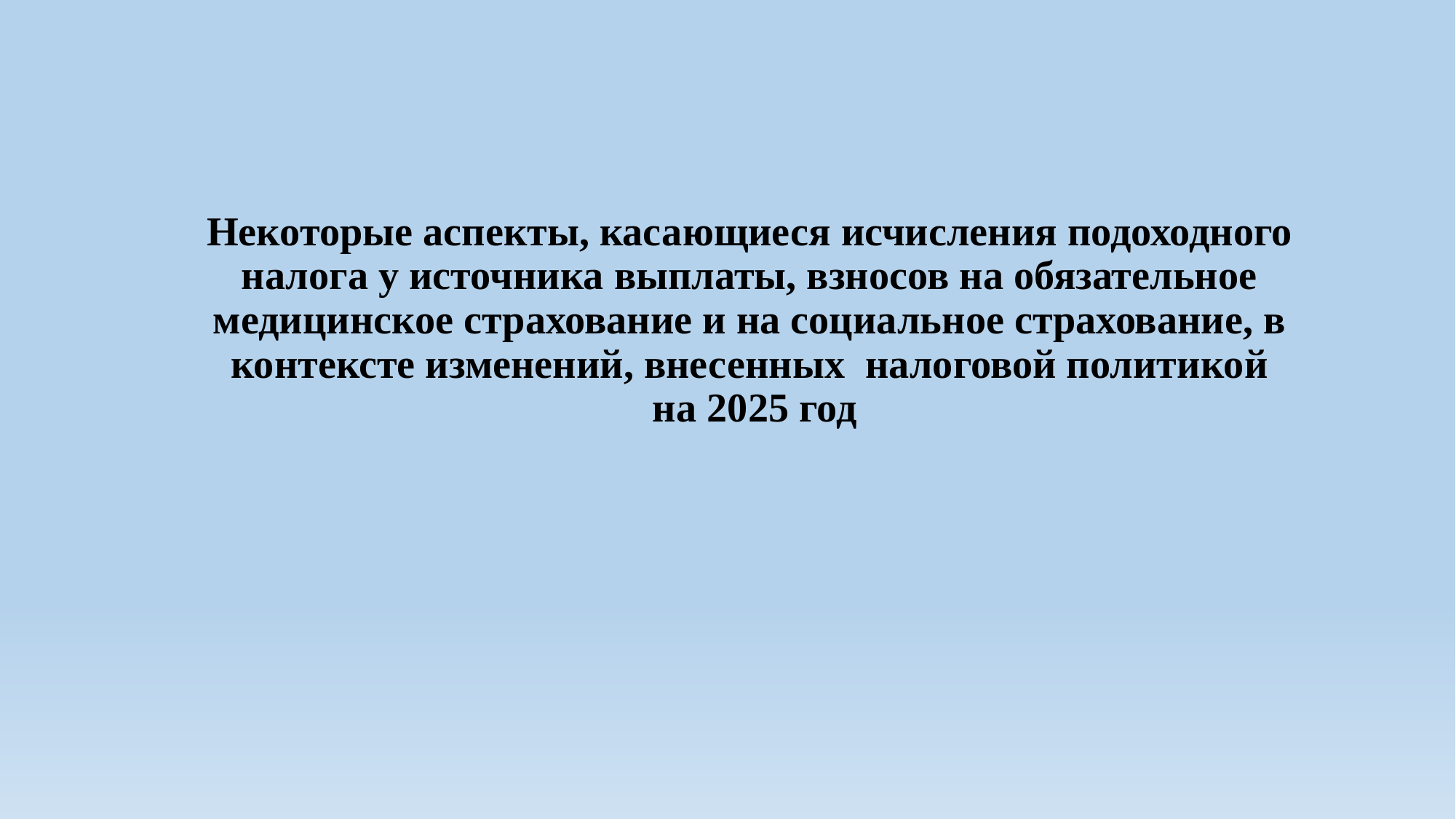

# Некоторые аспекты, касающиеся исчисления подоходного налога у источника выплаты, взносов на обязательное медицинское страхование и на социальное страхование, в контексте изменений, внесенных  налоговой политикой на 2025 год